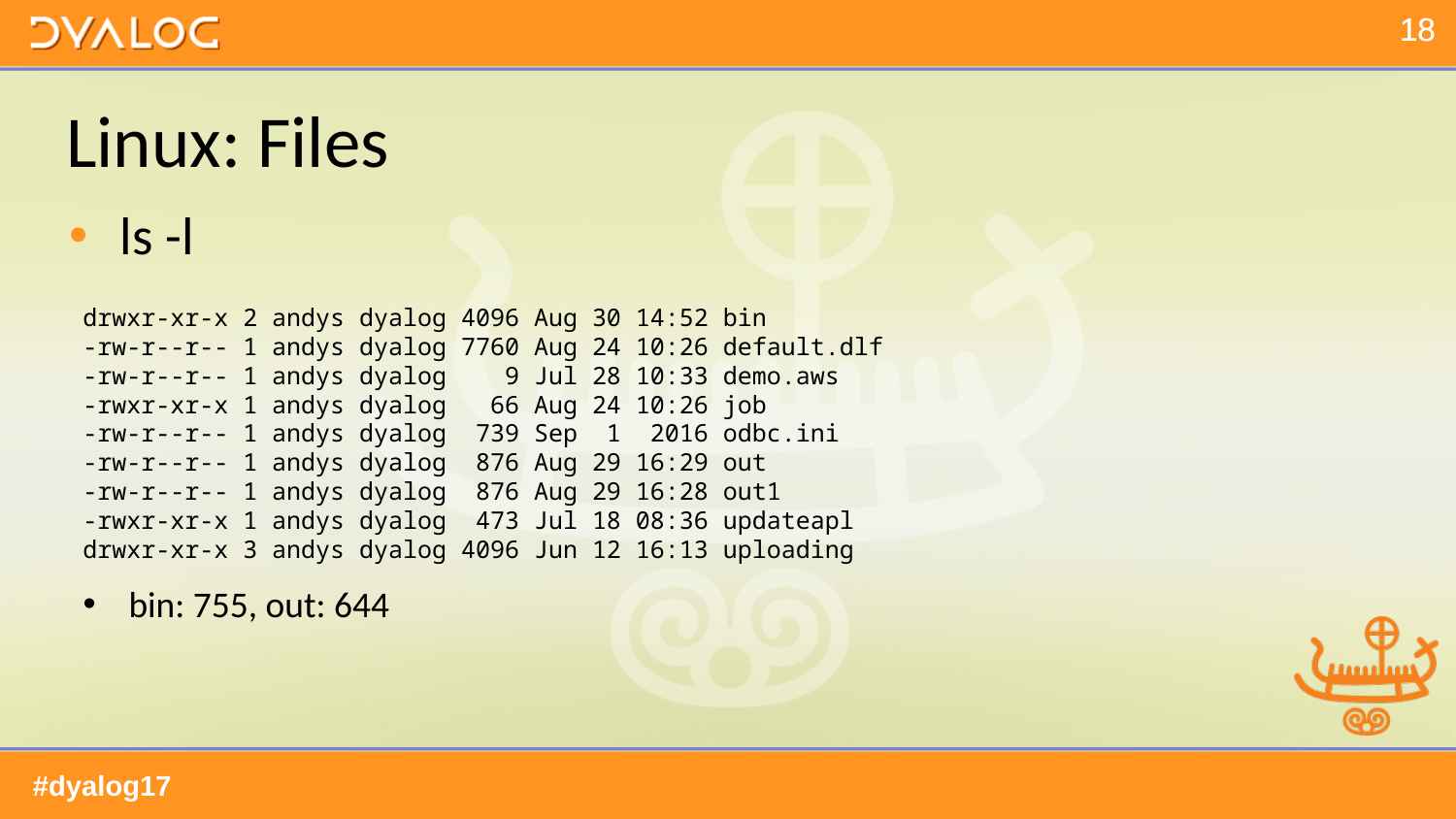

# Linux: Files

ls -l

drwxr-xr-x 2 andys dyalog 4096 Aug 30 14:52 bin
-rw-r--r-- 1 andys dyalog 7760 Aug 24 10:26 default.dlf
-rw-r--r-- 1 andys dyalog    9 Jul 28 10:33 demo.aws
-rwxr-xr-x 1 andys dyalog   66 Aug 24 10:26 job
-rw-r--r-- 1 andys dyalog  739 Sep  1  2016 odbc.ini
-rw-r--r-- 1 andys dyalog  876 Aug 29 16:29 out
-rw-r--r-- 1 andys dyalog  876 Aug 29 16:28 out1
-rwxr-xr-x 1 andys dyalog  473 Jul 18 08:36 updateapl
drwxr-xr-x 3 andys dyalog 4096 Jun 12 16:13 uploading
bin: 755, out: 644